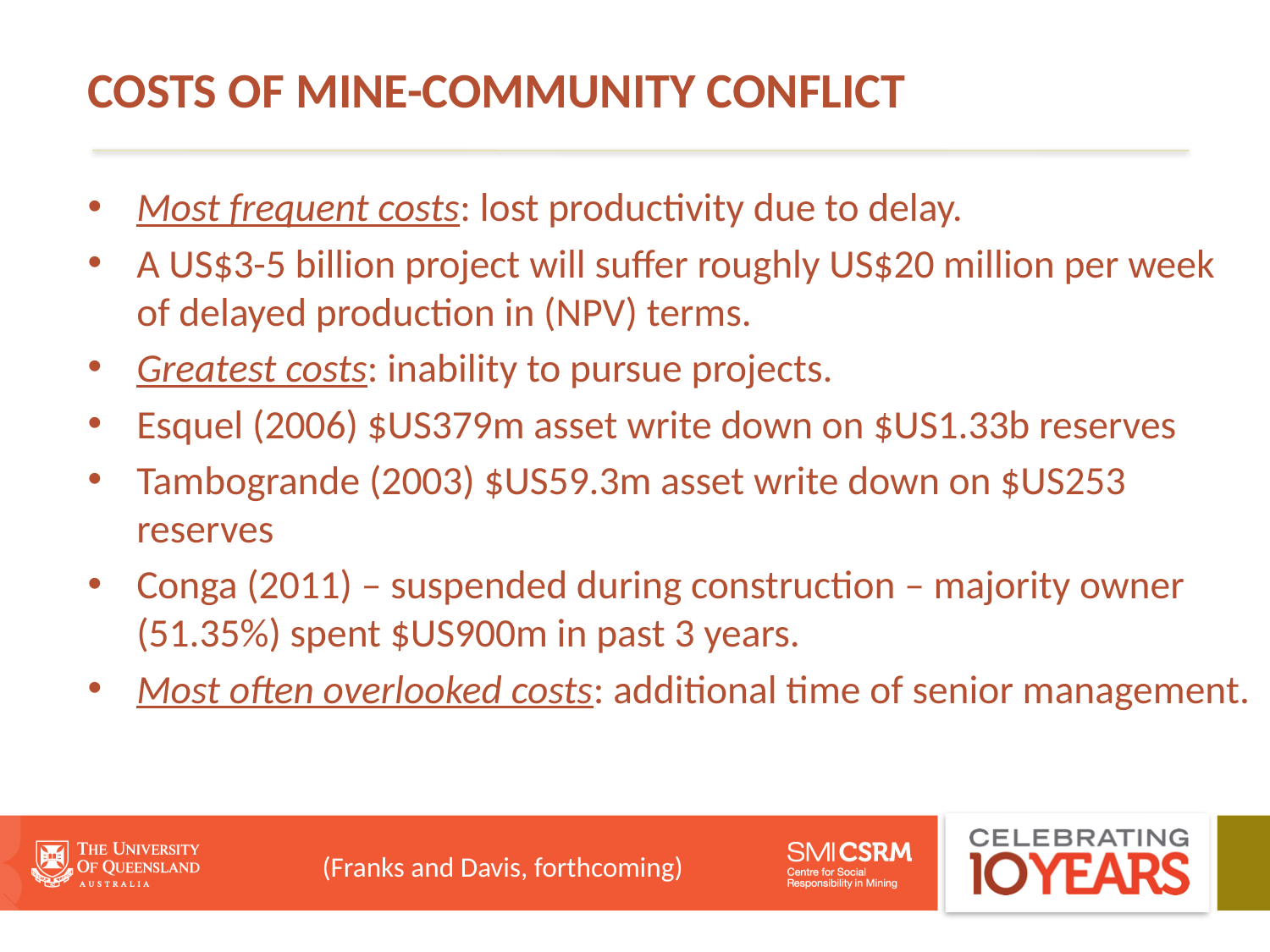

# COSTS OF MINE-COMMUNITY CONFLICT
Most frequent costs: lost productivity due to delay.
A US$3-5 billion project will suffer roughly US$20 million per week of delayed production in (NPV) terms.
Greatest costs: inability to pursue projects.
Esquel (2006) $US379m asset write down on $US1.33b reserves
Tambogrande (2003) $US59.3m asset write down on $US253 reserves
Conga (2011) – suspended during construction – majority owner (51.35%) spent $US900m in past 3 years.
Most often overlooked costs: additional time of senior management.

(Franks and Davis, forthcoming)